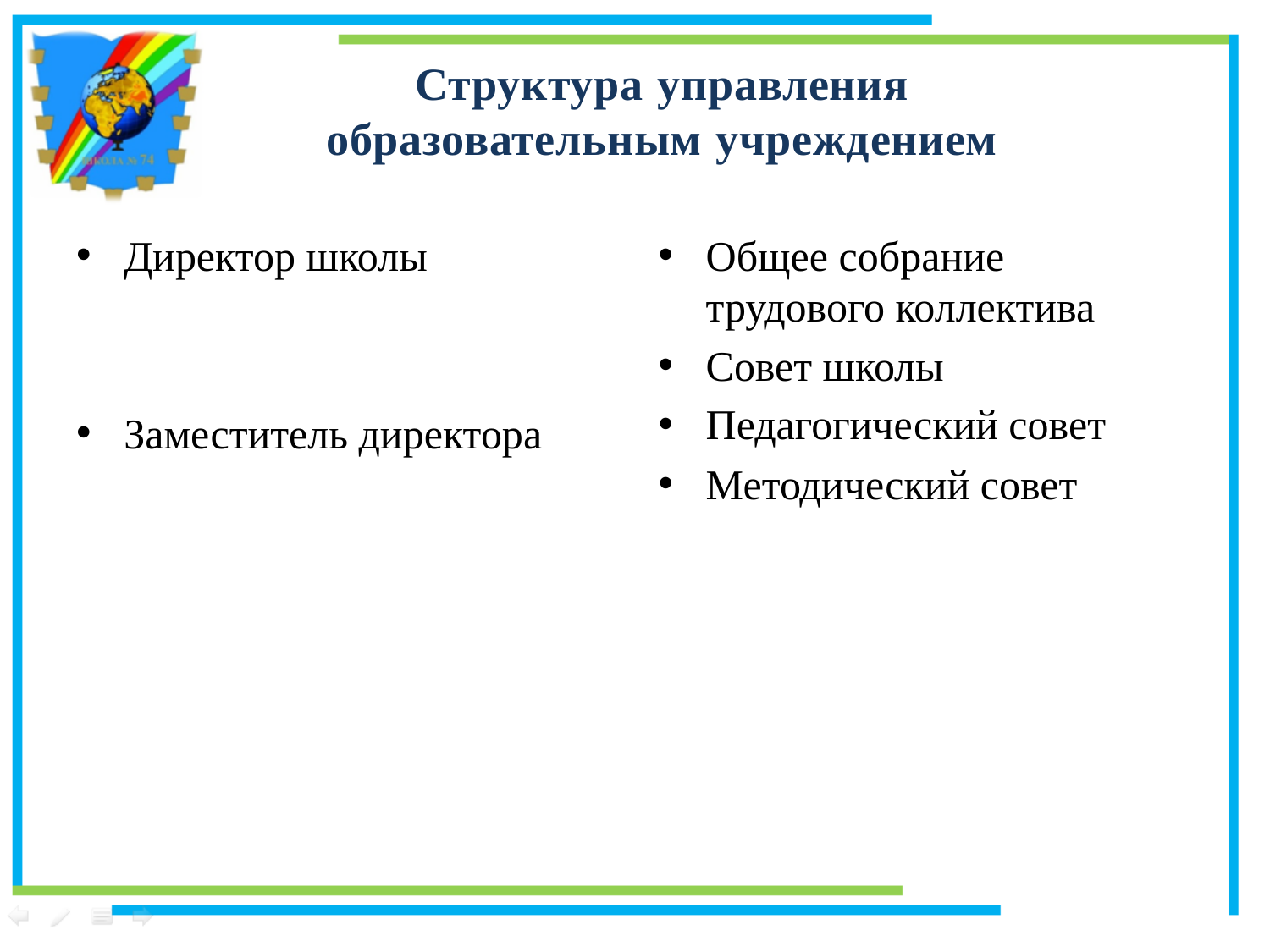

# Структура управления образовательным учреждением
Директор школы

Заместитель директора
Общее собрание трудового коллектива
Совет школы
Педагогический совет
Методический совет